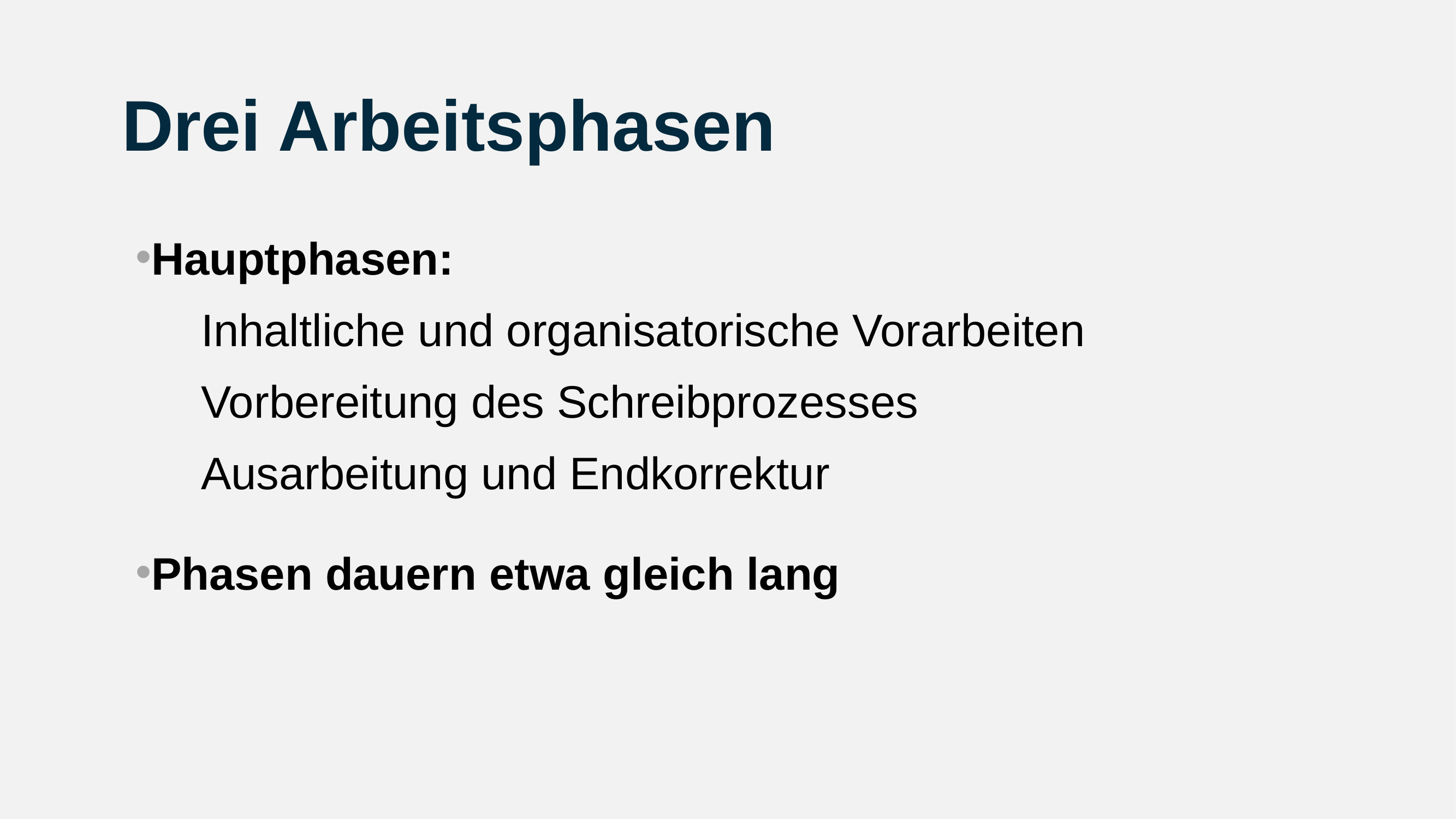

# Drei Arbeitsphasen
Hauptphasen:
Inhaltliche und organisatorische Vorarbeiten
Vorbereitung des Schreibprozesses
Ausarbeitung und Endkorrektur
Phasen dauern etwa gleich lang